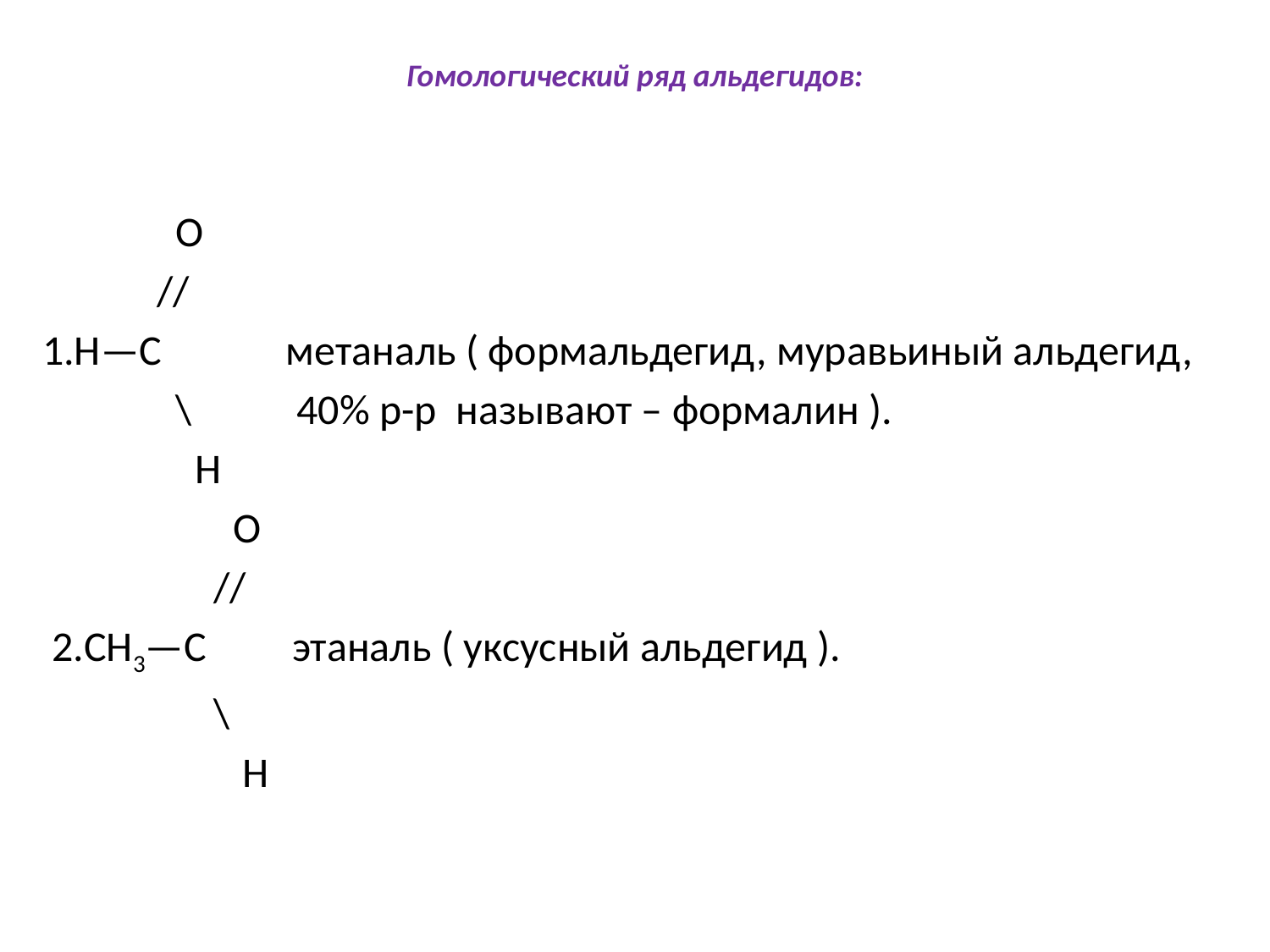

# Гомологический ряд альдегидов:
              О
            //
1.Н—С             метаналь ( формальдегид, муравьиный альдегид,
              \           40% р-р  называют – формалин ).
                Н
                    О
                  //
 2.СН3—С         этаналь ( уксусный альдегид ).
                  \
                     Н